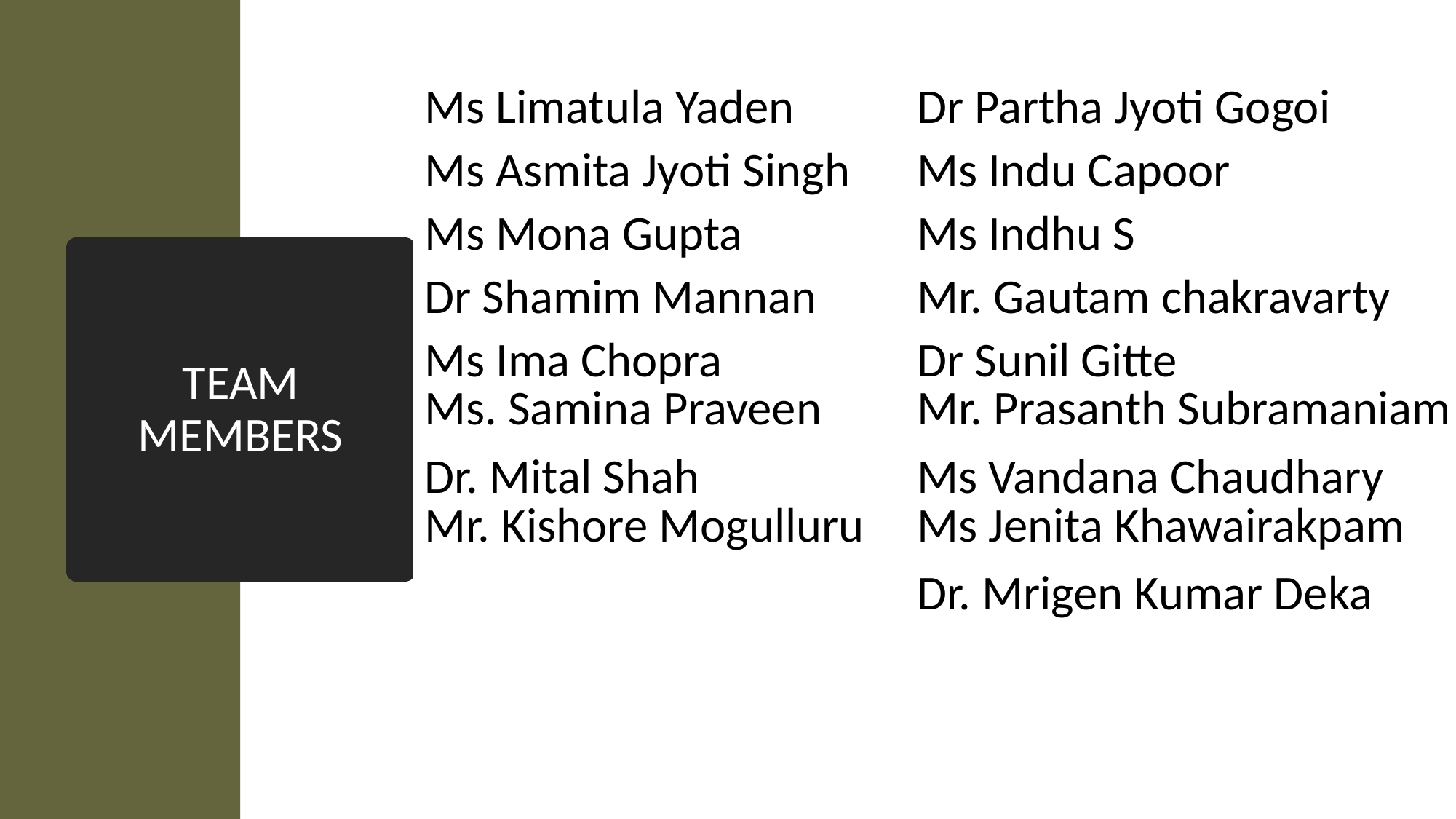

| Ms Limatula Yaden | Dr Partha Jyoti Gogoi |
| --- | --- |
| Ms Asmita Jyoti Singh | Ms Indu Capoor |
| Ms Mona Gupta | Ms Indhu S |
| Dr Shamim Mannan | Mr. Gautam chakravarty |
| Ms Ima Chopra Ms. Samina Praveen | Dr Sunil Gitte Mr. Prasanth Subramaniam |
| Dr. Mital Shah Mr. Kishore Mogulluru | Ms Vandana Chaudhary Ms Jenita Khawairakpam |
|  | Dr. Mrigen Kumar Deka |

# TEAM MEMBERS